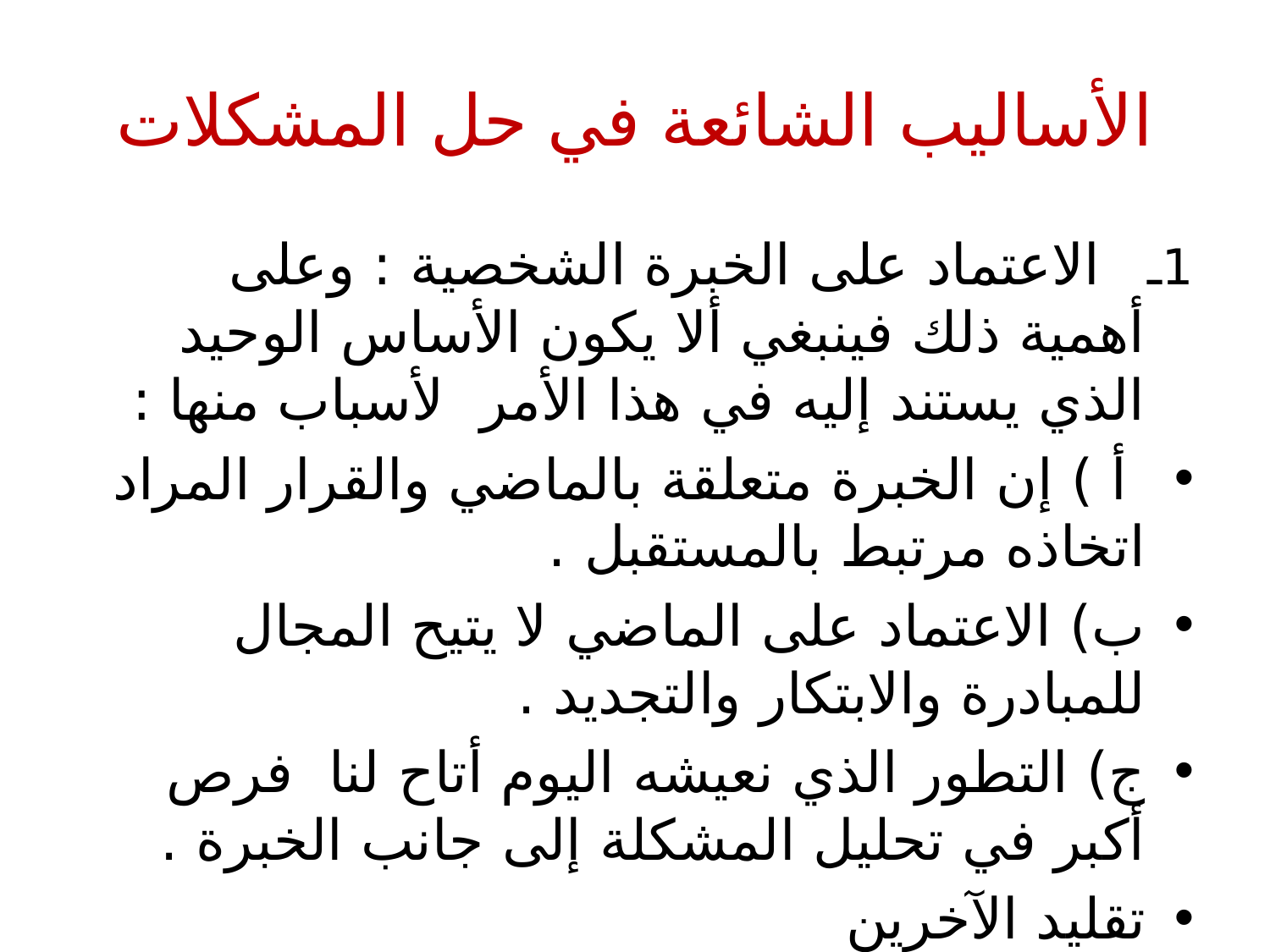

# الأساليب الشائعة في حل المشكلات
1ـ   الاعتماد على الخبرة الشخصية : وعلى أهمية ذلك فينبغي ألا يكون الأساس الوحيد الذي يستند إليه في هذا الأمر  لأسباب منها :
 أ ) إن الخبرة متعلقة بالماضي والقرار المراد اتخاذه مرتبط بالمستقبل .
ب) الاعتماد على الماضي لا يتيح المجال للمبادرة والابتكار والتجديد .
ج) التطور الذي نعيشه اليوم أتاح لنا  فرص أكبر في تحليل المشكلة إلى جانب الخبرة .
تقليد الآخرين
الأسلوب العلمي